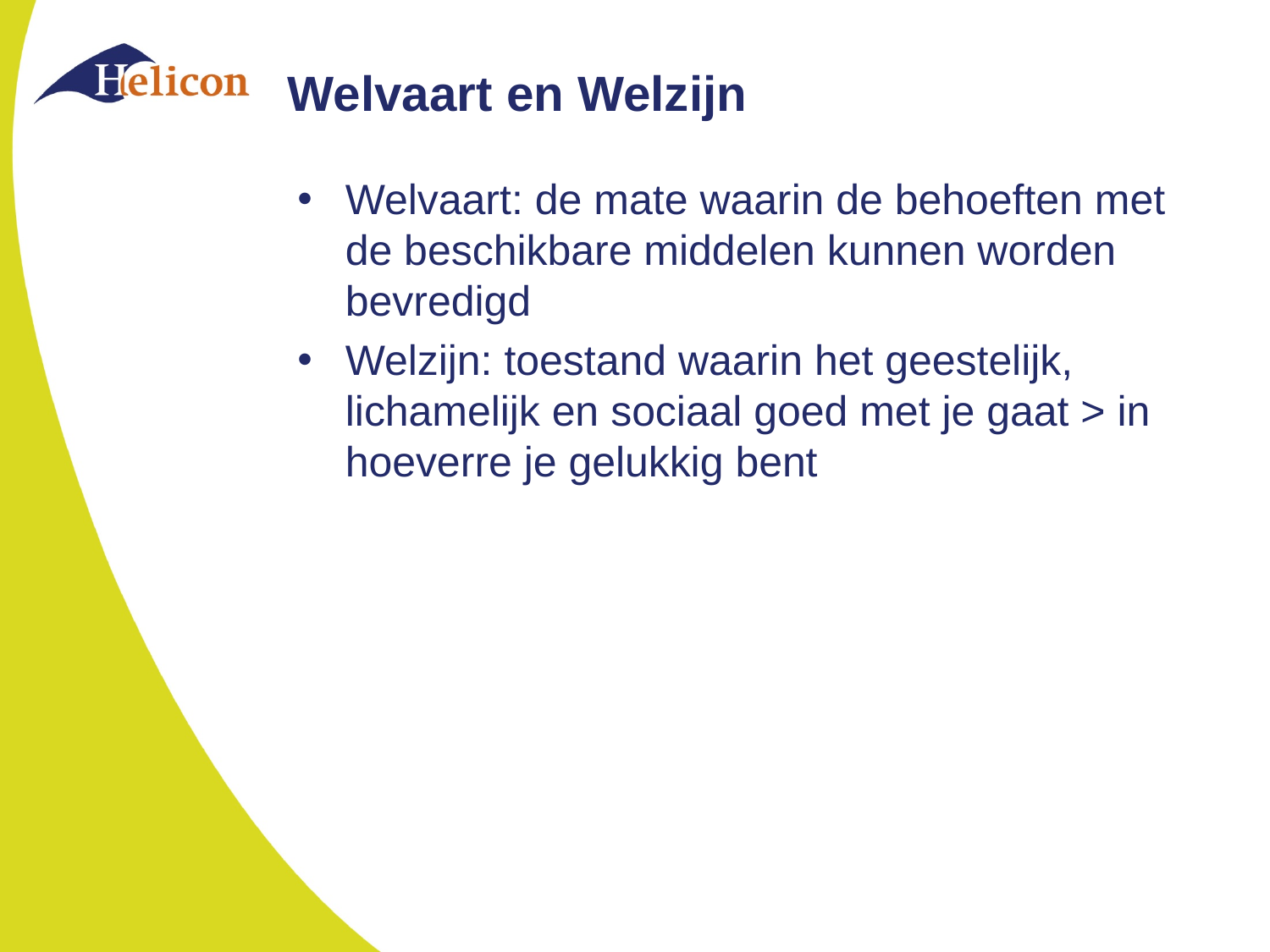

# Welvaart en Welzijn
Welvaart: de mate waarin de behoeften met de beschikbare middelen kunnen worden bevredigd
Welzijn: toestand waarin het geestelijk, lichamelijk en sociaal goed met je gaat > in hoeverre je gelukkig bent